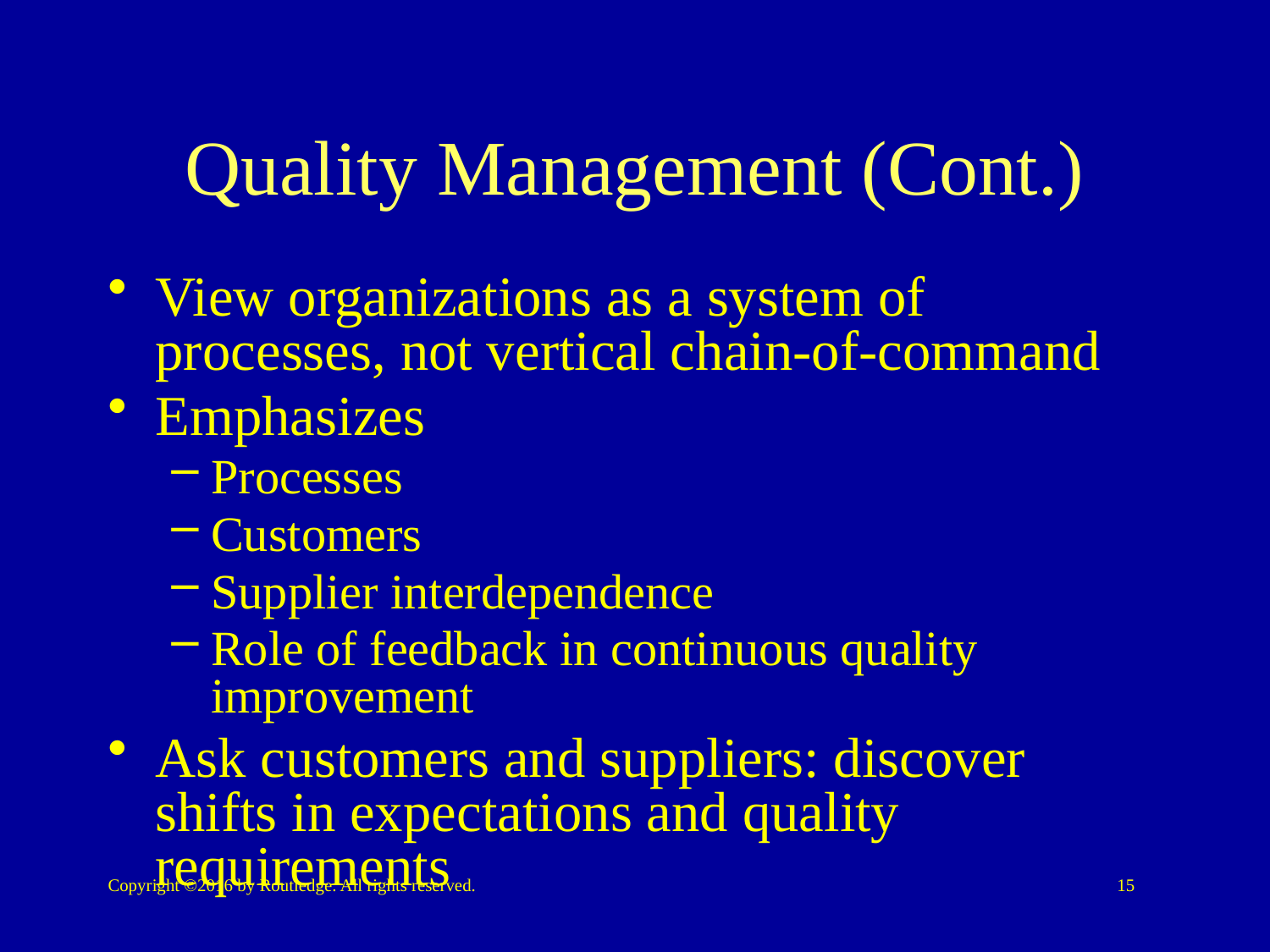

# Quality Management (Cont.)
View organizations as a system of processes, not vertical chain-of-command
Emphasizes
Processes
Customers
Supplier interdependence
Role of feedback in continuous quality improvement
Ask customers and suppliers: discover shifts in expectations and quality requirements
Copyright ©2016 by Routledge. All rights reserved.

15